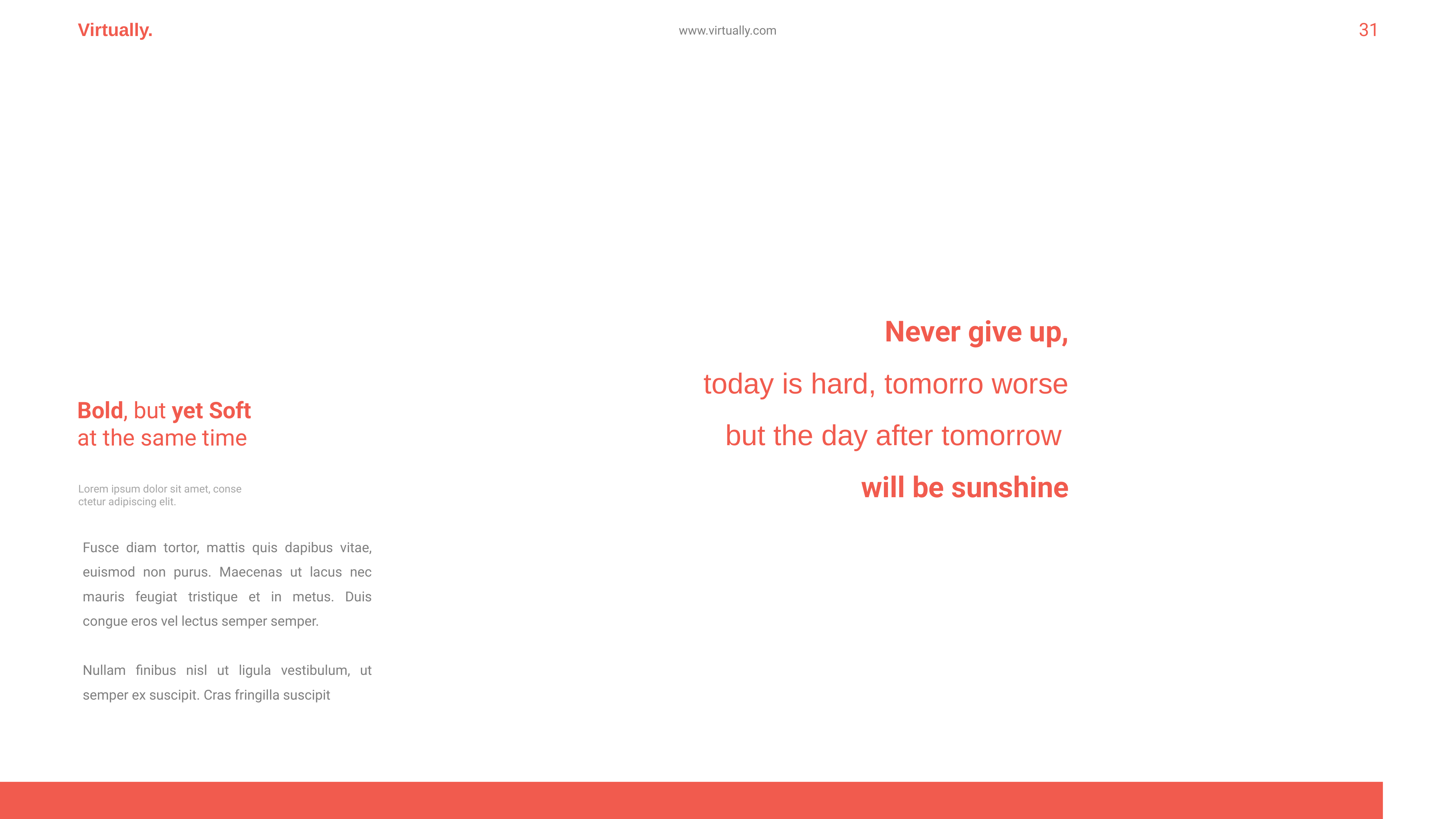

Virtually.
31
www.virtually.com

Never give up,
today is hard, tomorro worse but the day after tomorrow
will be sunshine
Bold, but yet Soft
at the same time
Lorem ipsum dolor sit amet, conse ctetur adipiscing elit.
Fusce diam tortor, mattis quis dapibus vitae, euismod non purus. Maecenas ut lacus nec mauris feugiat tristique et in metus. Duis congue eros vel lectus semper semper.

Nullam finibus nisl ut ligula vestibulum, ut semper ex suscipit. Cras fringilla suscipit